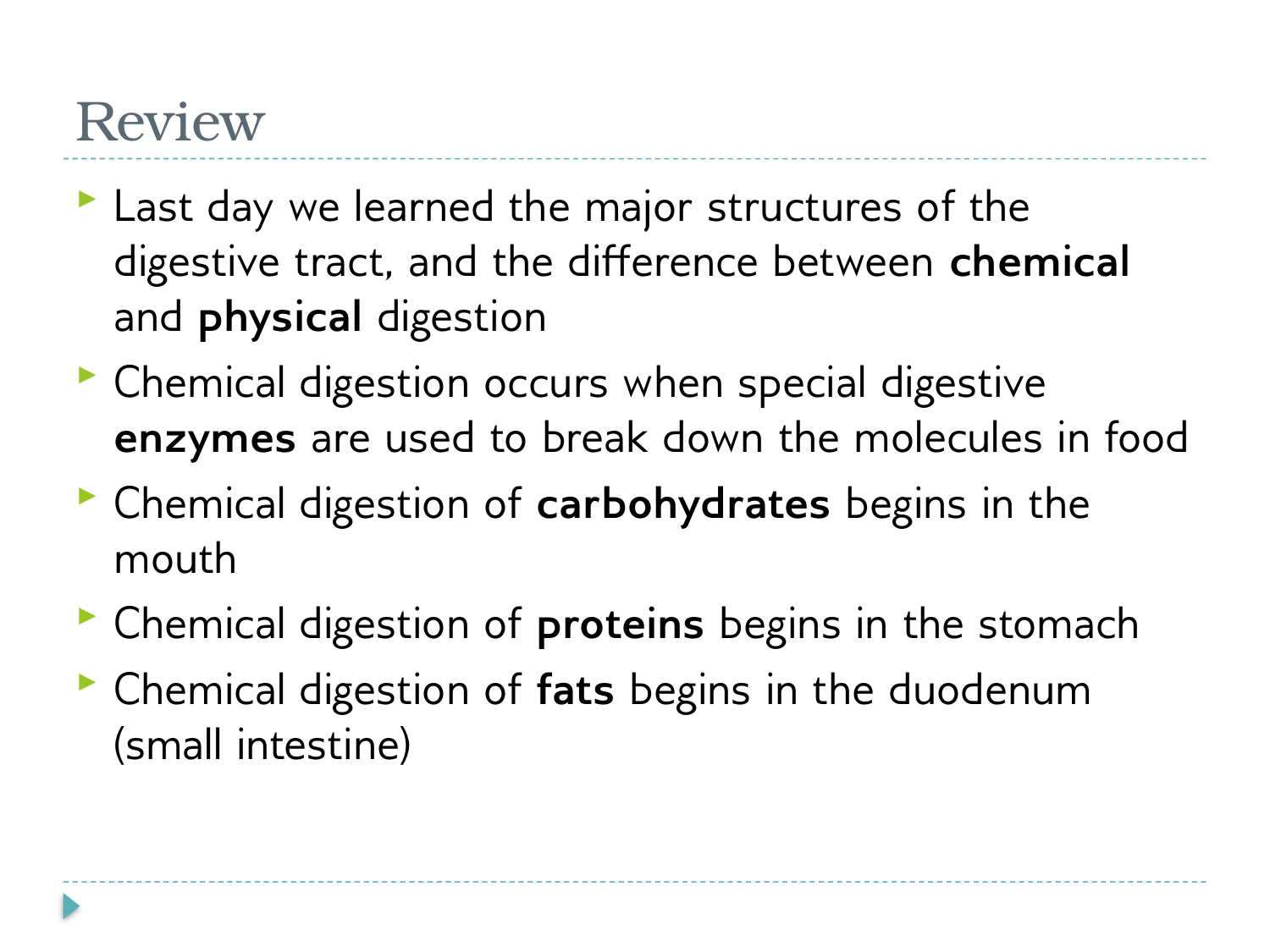

# Review
Last day we learned the major structures of the digestive tract, and the difference between chemical and physical digestion
Chemical digestion occurs when special digestive enzymes are used to break down the molecules in food
Chemical digestion of carbohydrates begins in the mouth
Chemical digestion of proteins begins in the stomach
Chemical digestion of fats begins in the duodenum (small intestine)